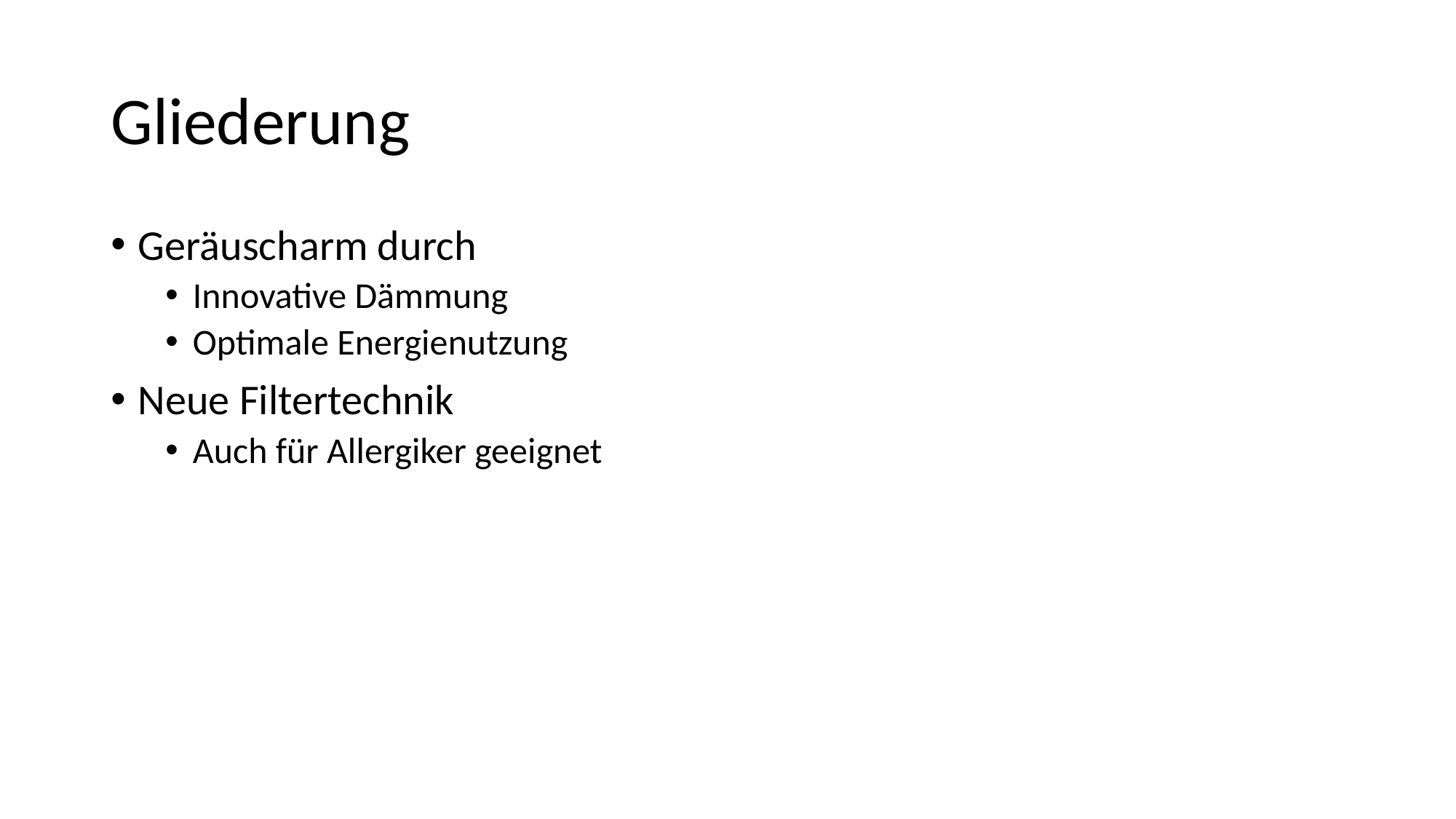

# Gliederung
Geräuscharm durch
Innovative Dämmung
Optimale Energienutzung
Neue Filtertechnik
Auch für Allergiker geeignet